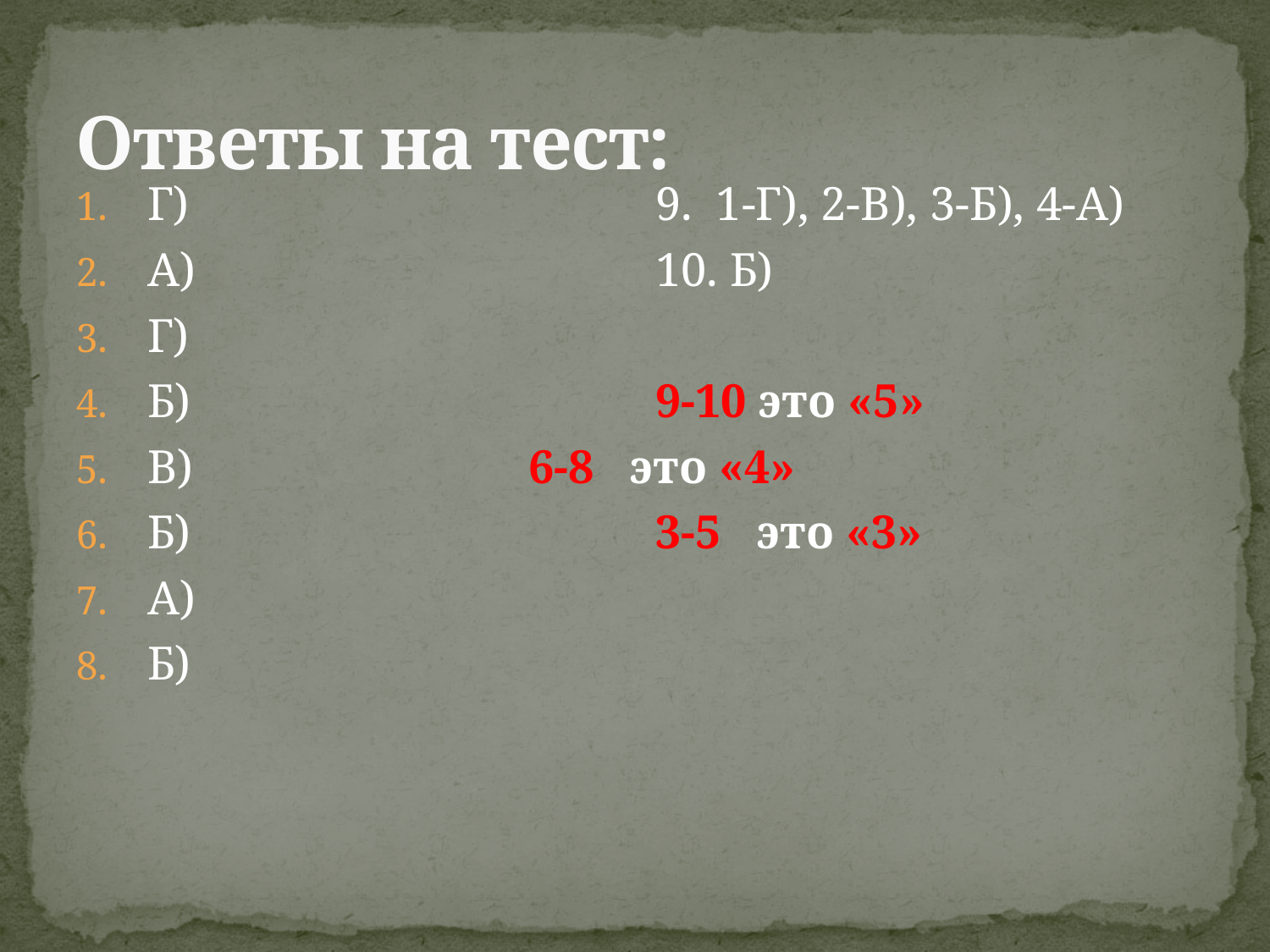

# Ответы на тест:
Г)				9.  1-Г), 2-В), 3-Б), 4-А)
А)				10. Б)
Г)
Б)				9-10 это «5»
В)  			6-8   это «4»
Б)				3-5   это «3»
А)
Б)